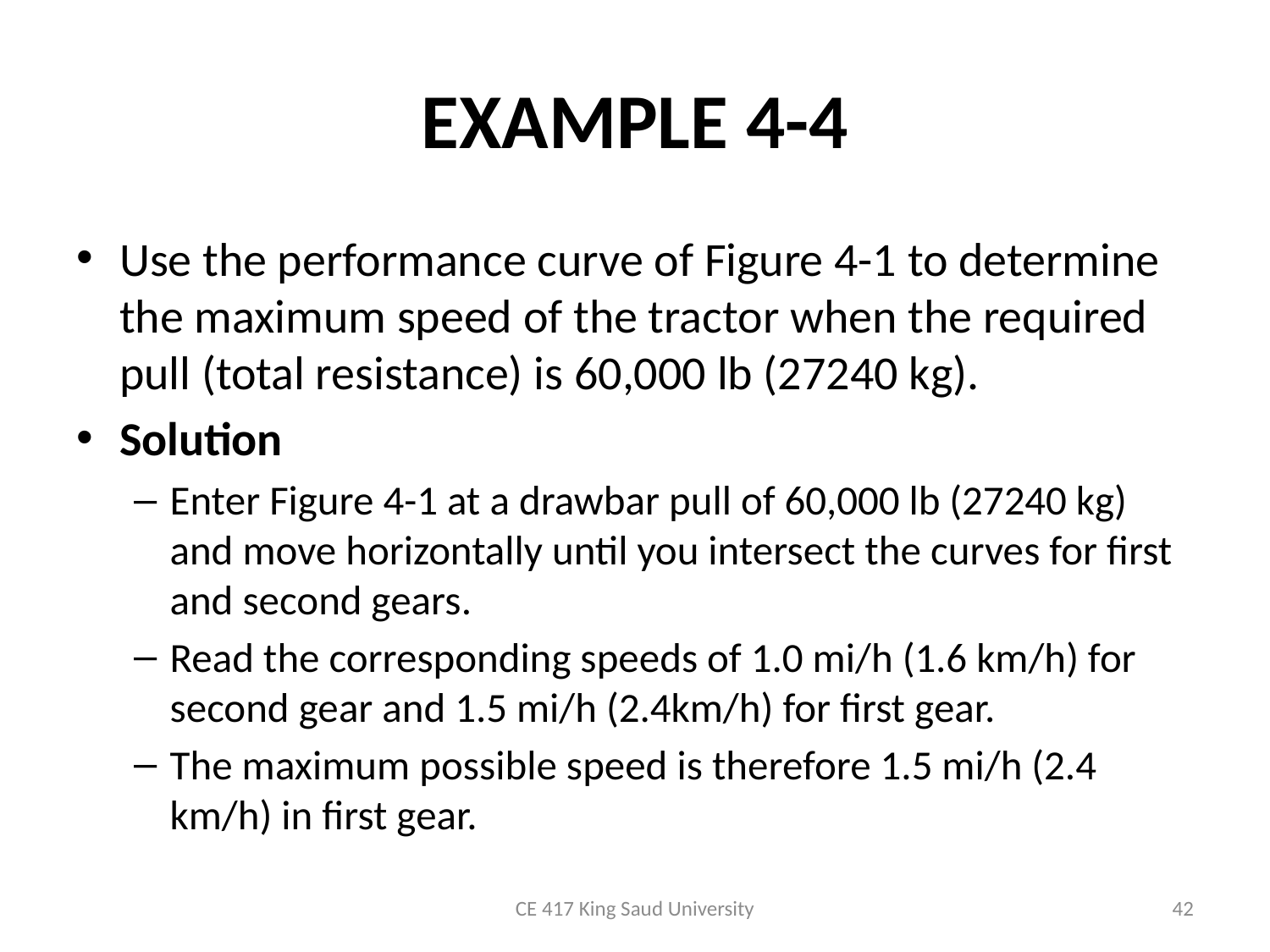

# EXAMPLE 4-4
Use the performance curve of Figure 4-1 to determine the maximum speed of the tractor when the required pull (total resistance) is 60,000 lb (27240 kg).
Solution
Enter Figure 4-1 at a drawbar pull of 60,000 lb (27240 kg) and move horizontally until you intersect the curves for first and second gears.
Read the corresponding speeds of 1.0 mi/h (1.6 km/h) for second gear and 1.5 mi/h (2.4km/h) for first gear.
The maximum possible speed is therefore 1.5 mi/h (2.4 km/h) in first gear.

CE 417 King Saud University
42